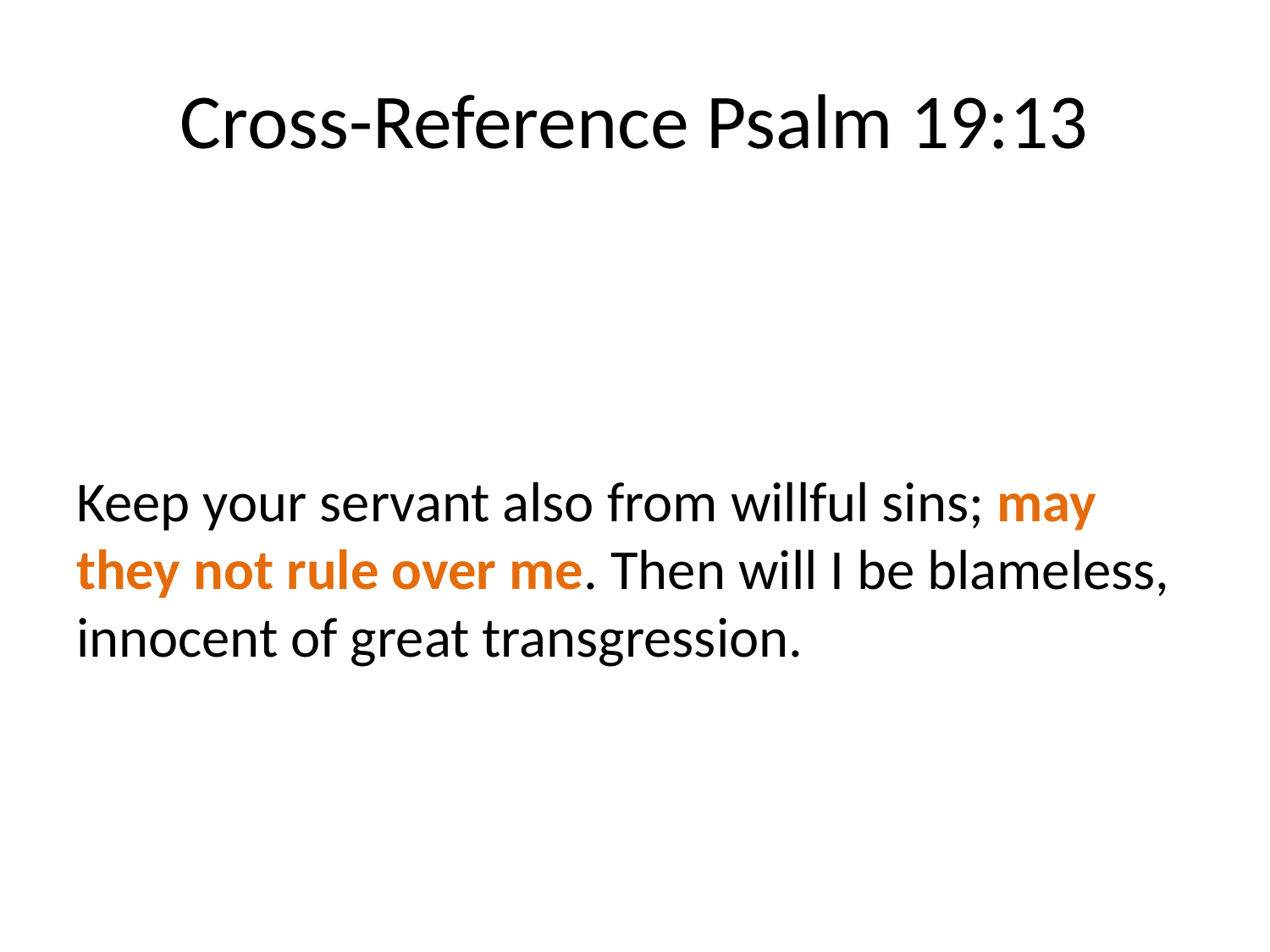

# Cross-Reference Psalm 19:13

Keep your servant also from willful sins; may they not rule over me. Then will I be blameless, innocent of great transgression.